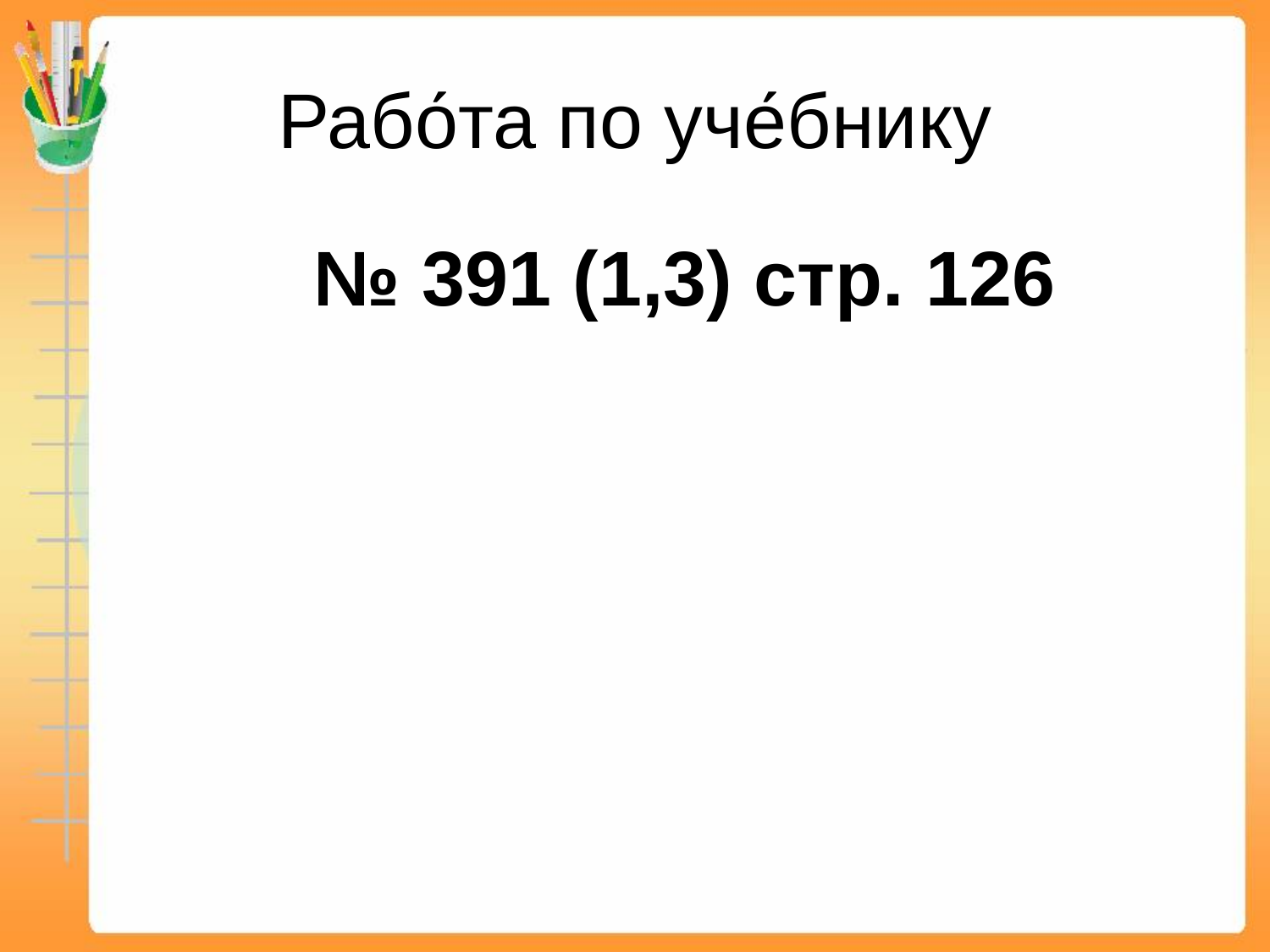

# Рабо́та по уче́бнику
           № 391 (1,3) стр. 126